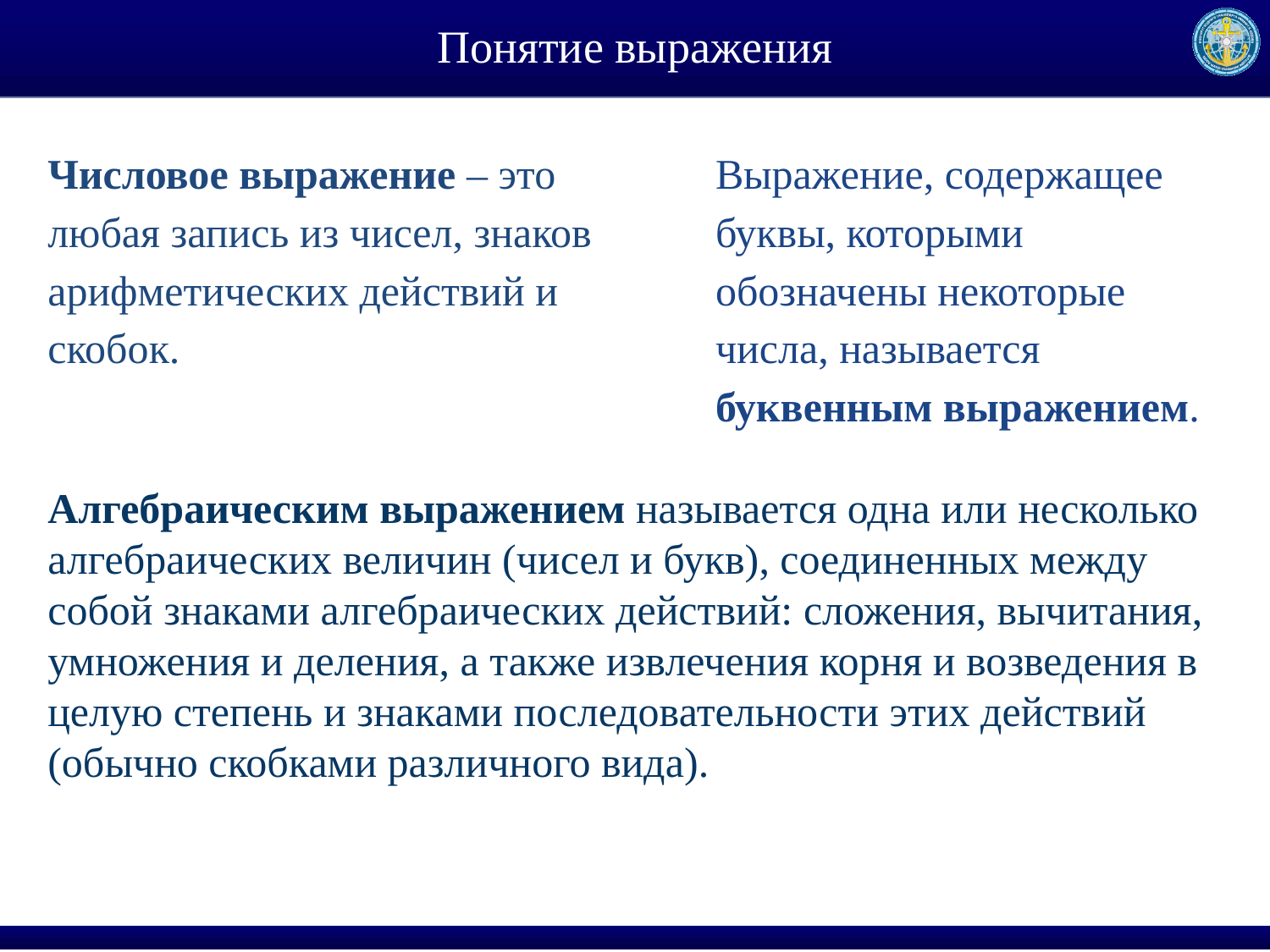

# Понятие выражения
Числовое выражение – это любая запись из чисел, знаков арифметических действий и скобок.

Выражение, содержащее буквы, которыми обозначены некоторые числа, называется буквенным выражением.
Алгебраическим выражением называется одна или несколько алгебраических величин (чисел и букв), соединенных между собой знаками алгебраических действий: сложения, вычитания, умножения и деления, а также извлечения корня и возведения в целую степень и знаками последовательности этих действий (обычно скобками различного вида).